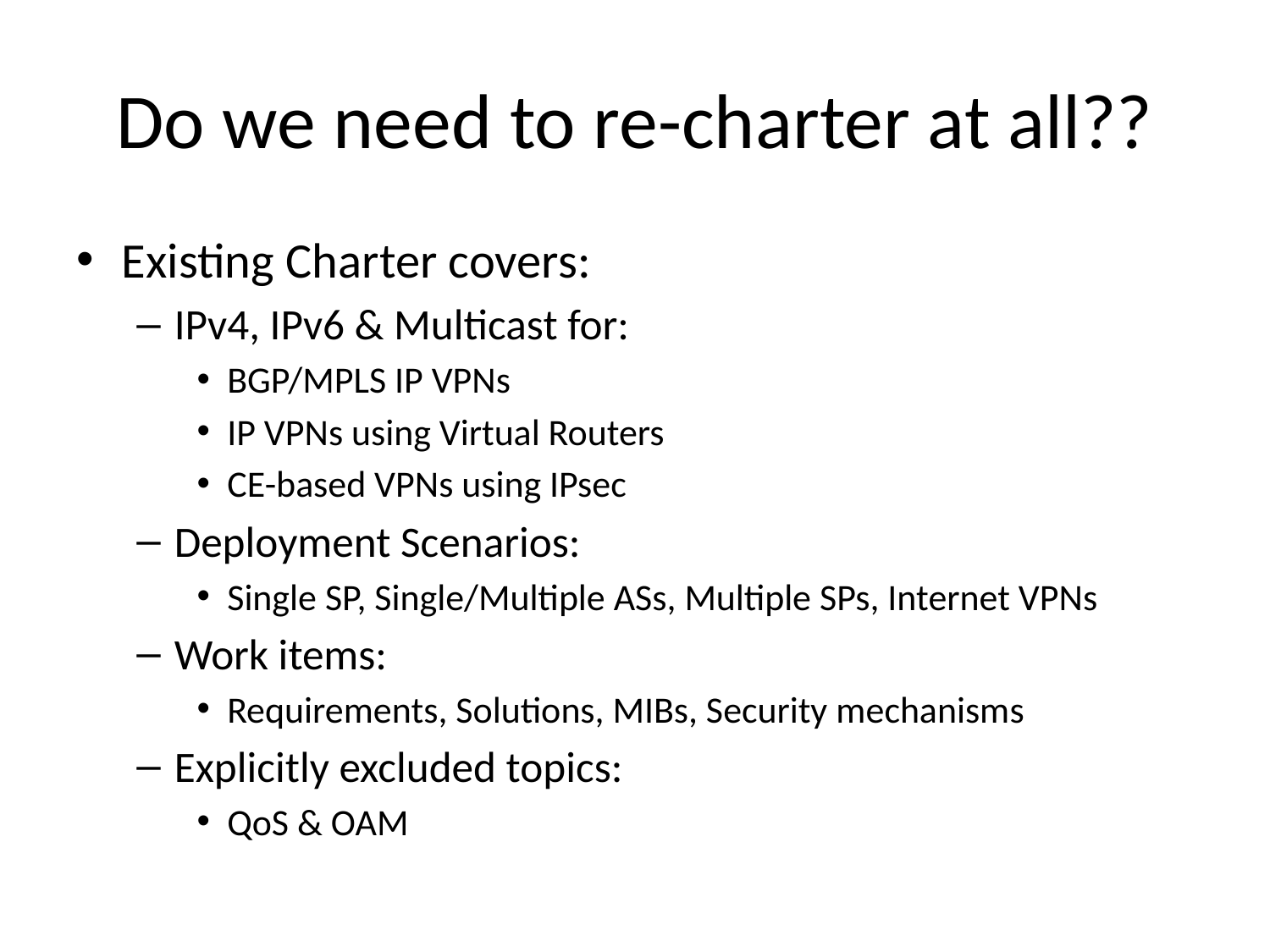

# Do we need to re-charter at all??
Existing Charter covers:
IPv4, IPv6 & Multicast for:
BGP/MPLS IP VPNs
IP VPNs using Virtual Routers
CE-based VPNs using IPsec
Deployment Scenarios:
Single SP, Single/Multiple ASs, Multiple SPs, Internet VPNs
Work items:
Requirements, Solutions, MIBs, Security mechanisms
Explicitly excluded topics:
QoS & OAM